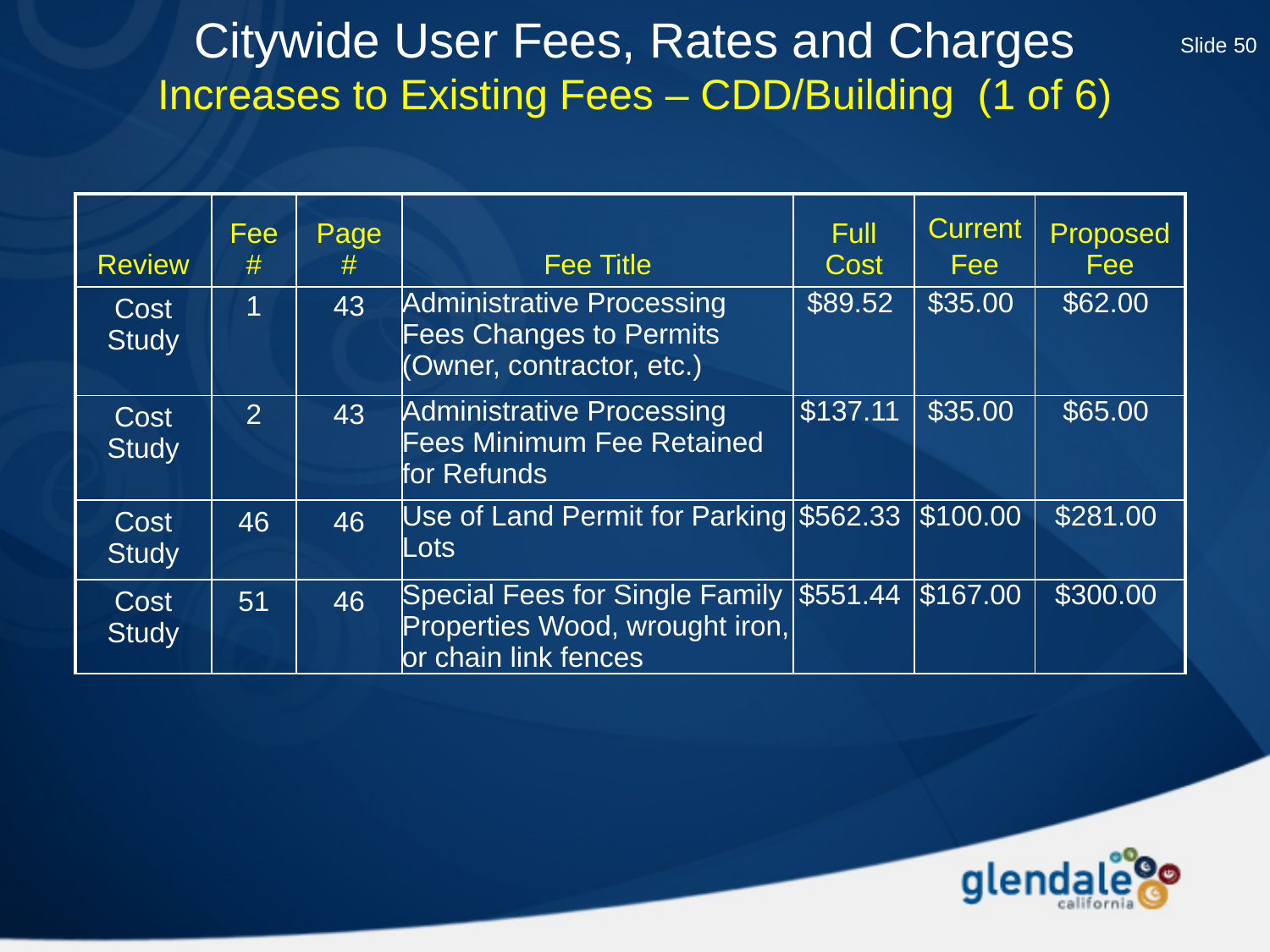

Citywide User Fees, Rates and Charges
Increases to Existing Fees – CDD/Building  (1 of 6)
Slide 50
| Review | Fee # | Page # | Fee Title | Full Cost | Current Fee | Proposed Fee |
| --- | --- | --- | --- | --- | --- | --- |
| Cost Study | 1 | 43 | Administrative Processing Fees Changes to Permits (Owner, contractor, etc.) | $89.52 | $35.00 | $62.00 |
| Cost Study | 2 | 43 | Administrative Processing Fees Minimum Fee Retained for Refunds | $137.11 | $35.00 | $65.00 |
| Cost Study | 46 | 46 | Use of Land Permit for Parking Lots | $562.33 | $100.00 | $281.00 |
| Cost Study | 51 | 46 | Special Fees for Single Family Properties Wood, wrought iron, or chain link fences | $551.44 | $167.00 | $300.00 |